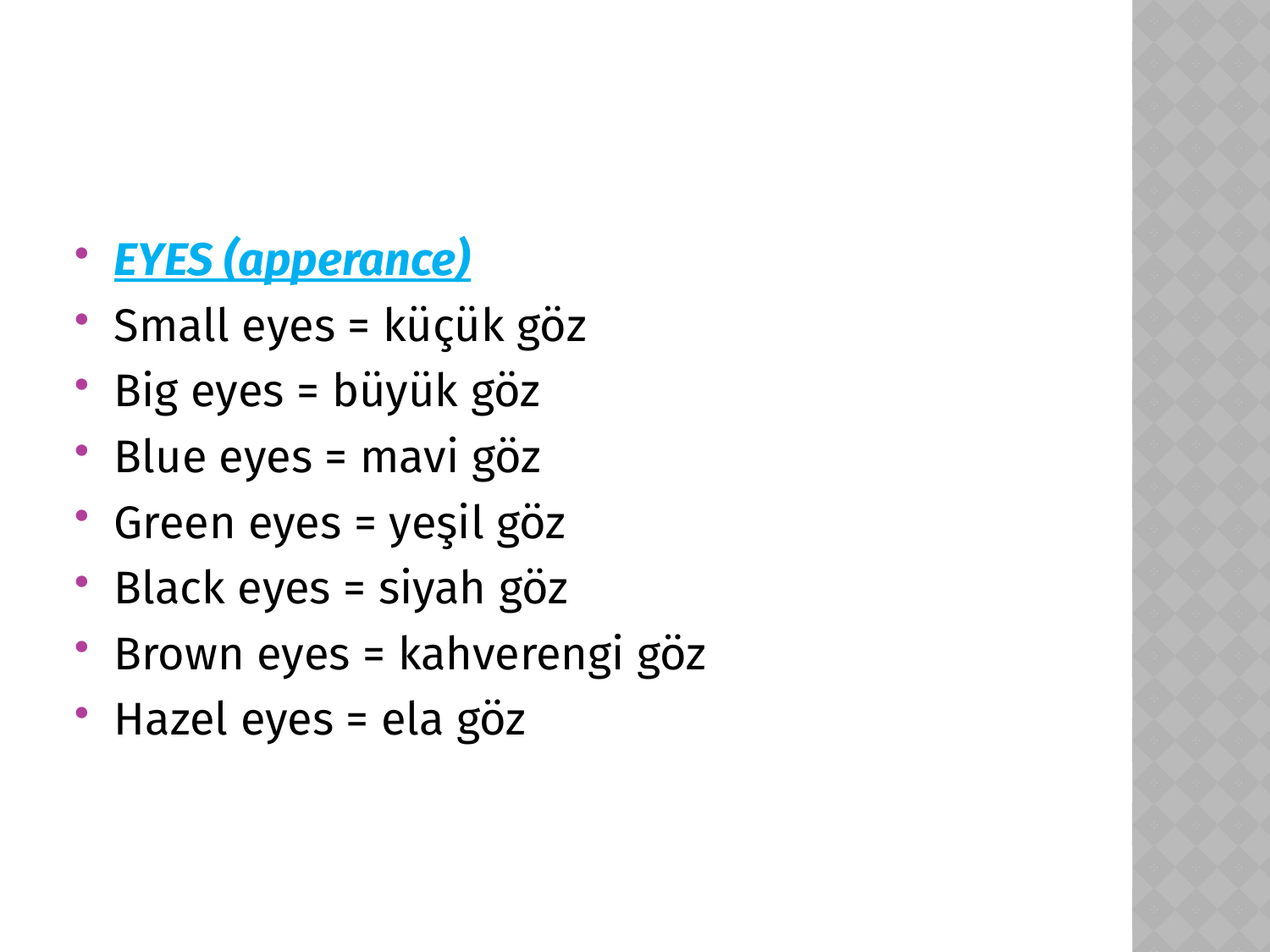

#
EYES (apperance)
Small eyes = küçük göz
Big eyes = büyük göz
Blue eyes = mavi göz
Green eyes = yeşil göz
Black eyes = siyah göz
Brown eyes = kahverengi göz
Hazel eyes = ela göz